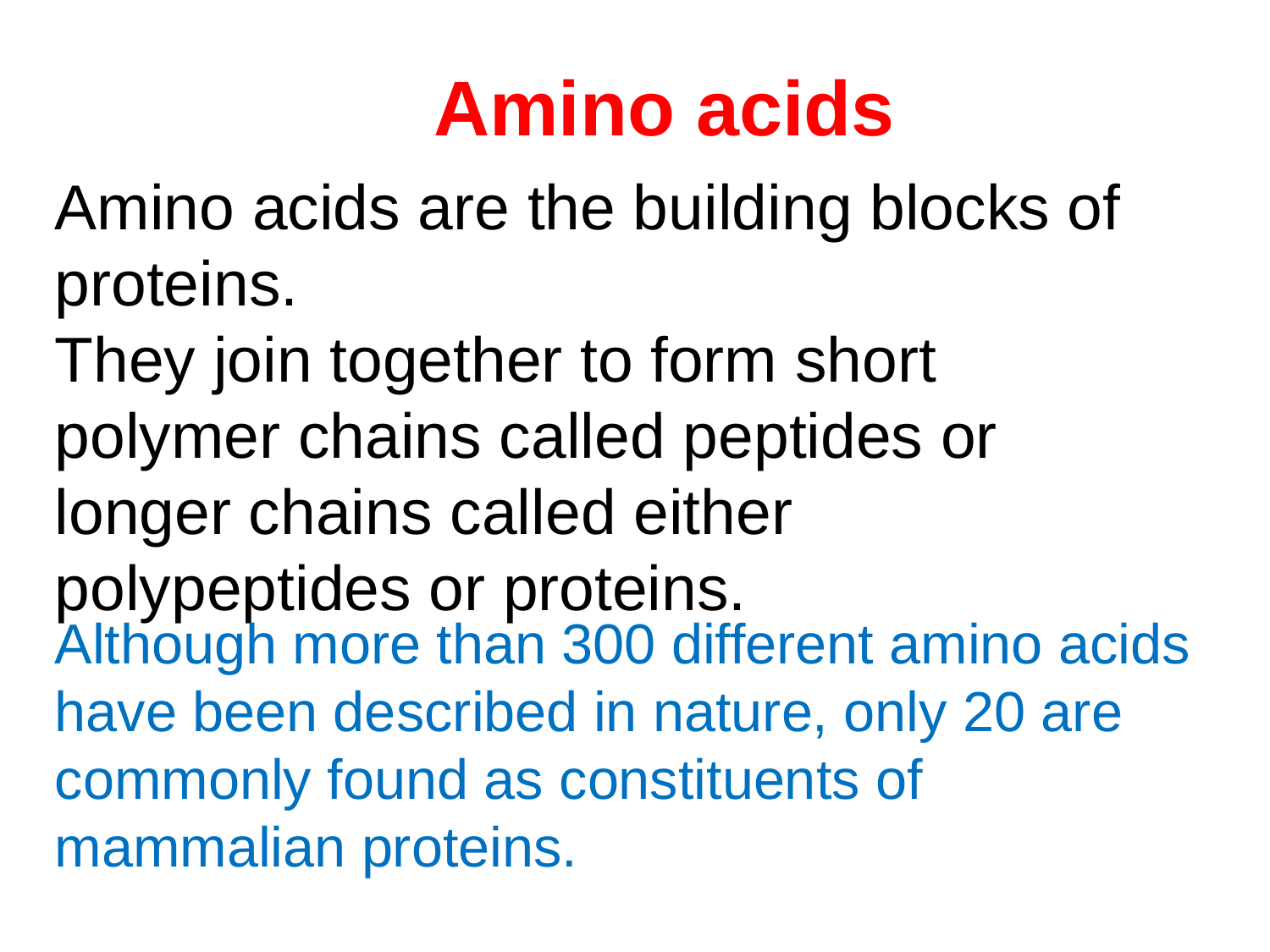

Amino acids
Amino acids are the building blocks of proteins.
They join together to form short polymer chains called peptides or longer chains called either polypeptides or proteins.

Although more than 300 different amino acids have been described in nature, only 20 are commonly found as constituents of mammalian proteins.